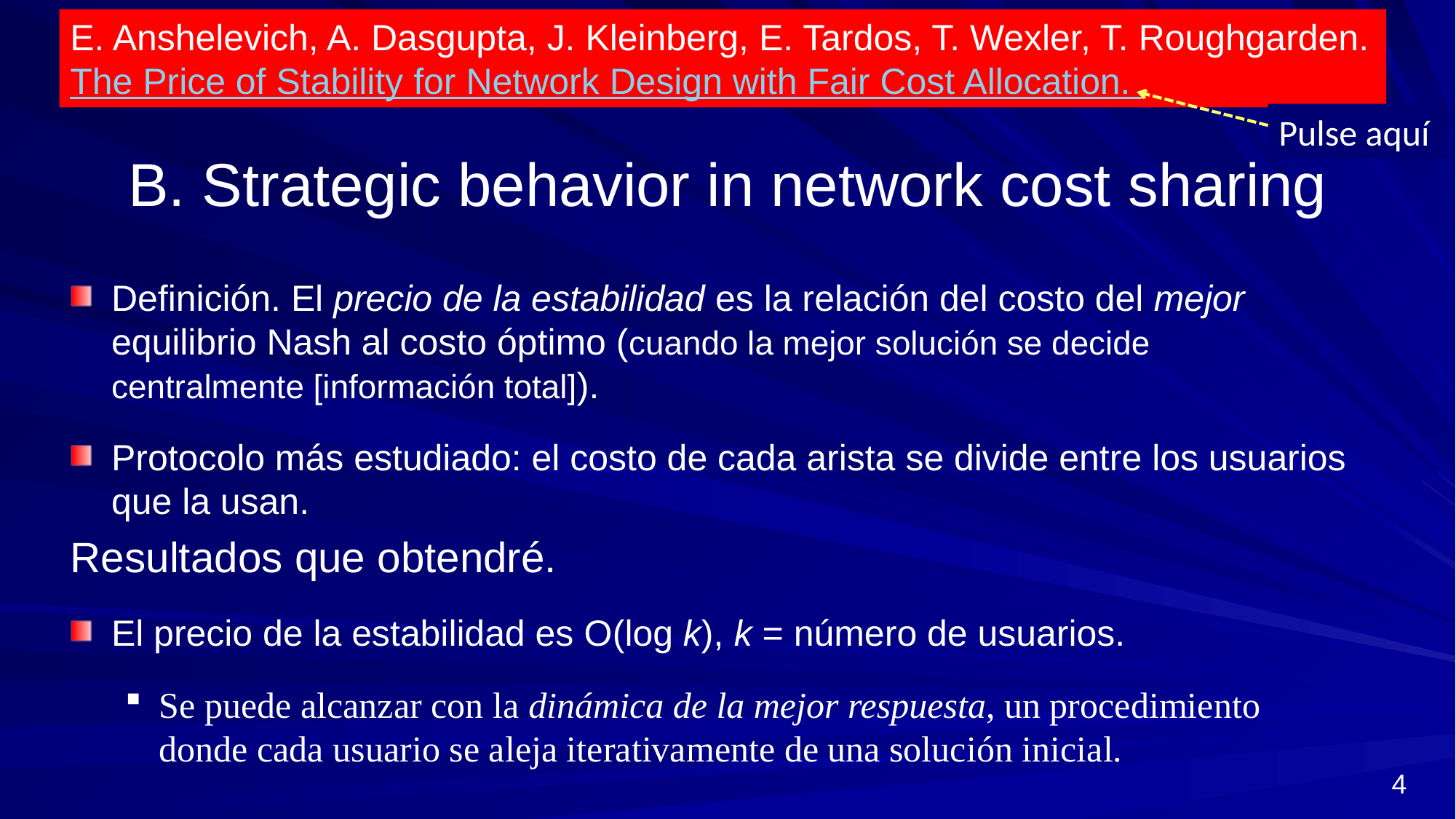

E. Anshelevich, A. Dasgupta, J. Kleinberg, E. Tardos, T. Wexler, T. Roughgarden. The Price of Stability for Network Design with Fair Cost Allocation.
Pulse aquí
# B. Strategic behavior in network cost sharing
Definición. El precio de la estabilidad es la relación del costo del mejor equilibrio Nash al costo óptimo (cuando la mejor solución se decide centralmente [información total]).

Protocolo más estudiado: el costo de cada arista se divide entre los usuarios que la usan.
Resultados que obtendré.

El precio de la estabilidad es O(log k), k = número de usuarios.

Se puede alcanzar con la dinámica de la mejor respuesta, un procedimiento donde cada usuario se aleja iterativamente de una solución inicial.
4